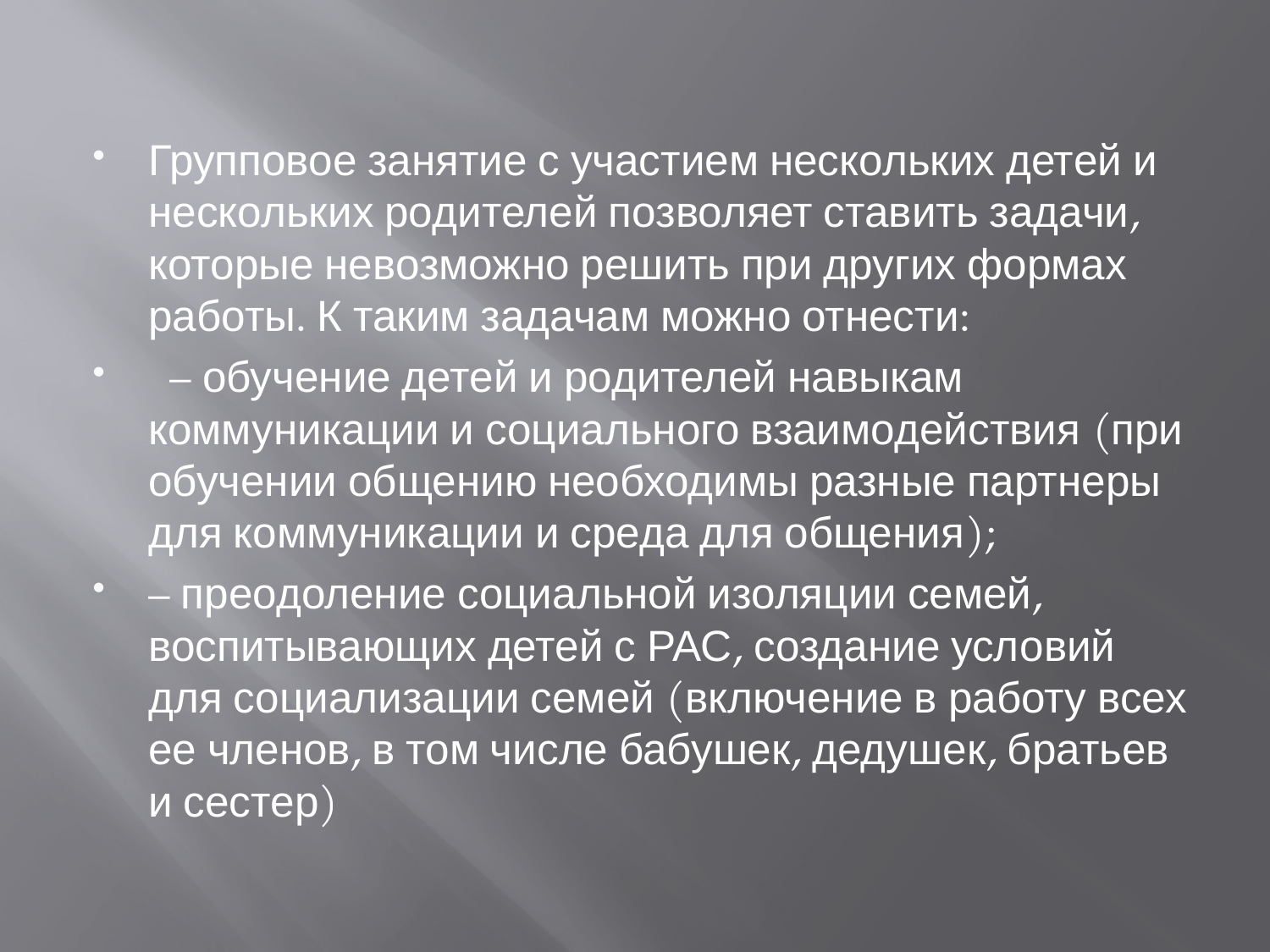

Групповое занятие с участием нескольких детей и нескольких родителей позволяет ставить задачи, которые невозможно решить при других формах работы. К таким задачам можно отнести:
  – обучение детей и родителей навыкам коммуникации и социального взаимодействия (при обучении общению необходимы разные партнеры для коммуникации и среда для общения);
– преодоление социальной изоляции семей, воспитывающих детей с РАС, создание условий для социализации семей (включение в работу всех ее членов, в том числе бабушек, дедушек, братьев и сестер)